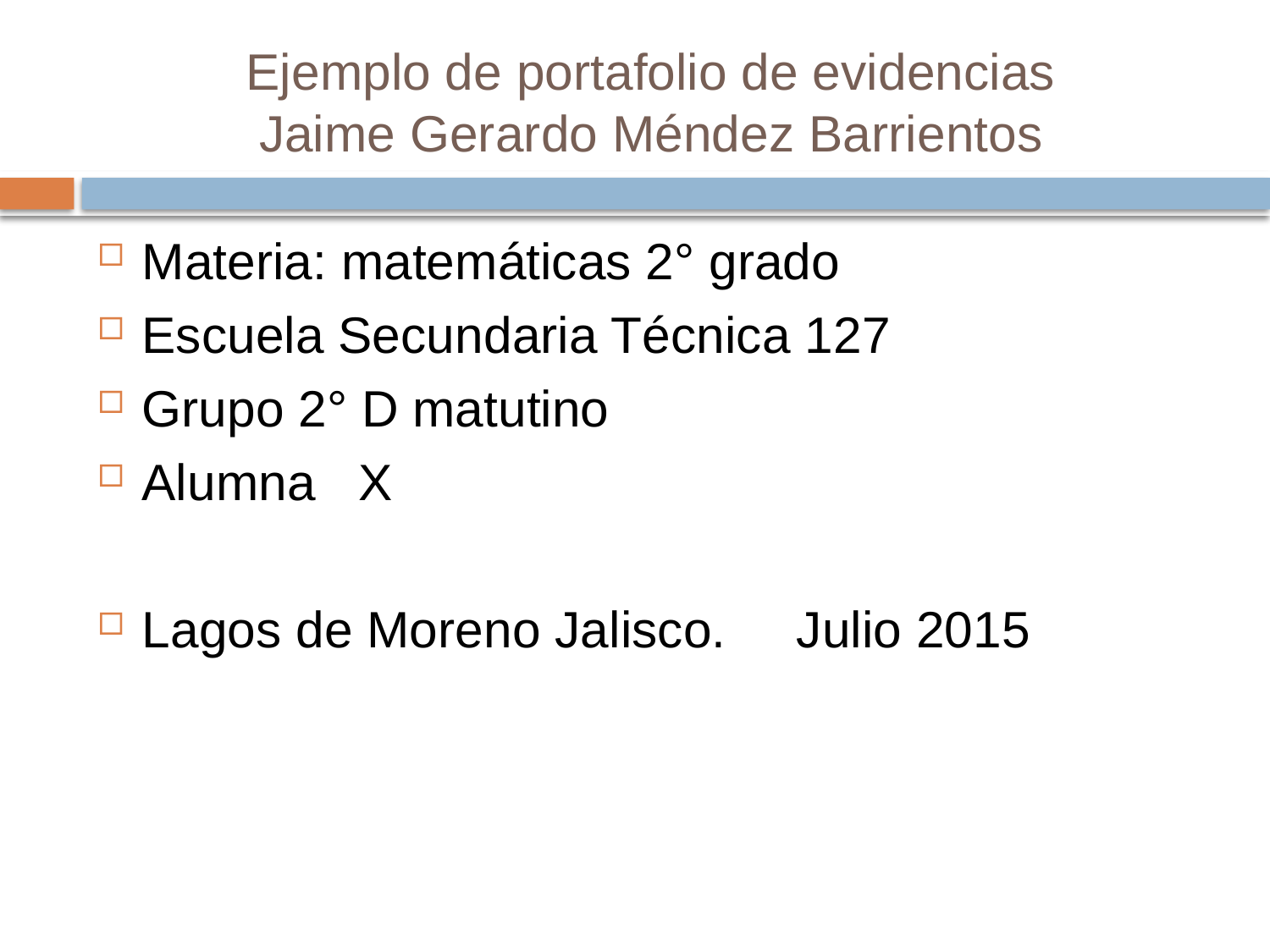

# Ejemplo de portafolio de evidencias Jaime Gerardo Méndez Barrientos
Materia: matemáticas 2° grado
Escuela Secundaria Técnica 127
Grupo 2° D matutino
Alumna   X

Lagos de Moreno Jalisco.     Julio 2015